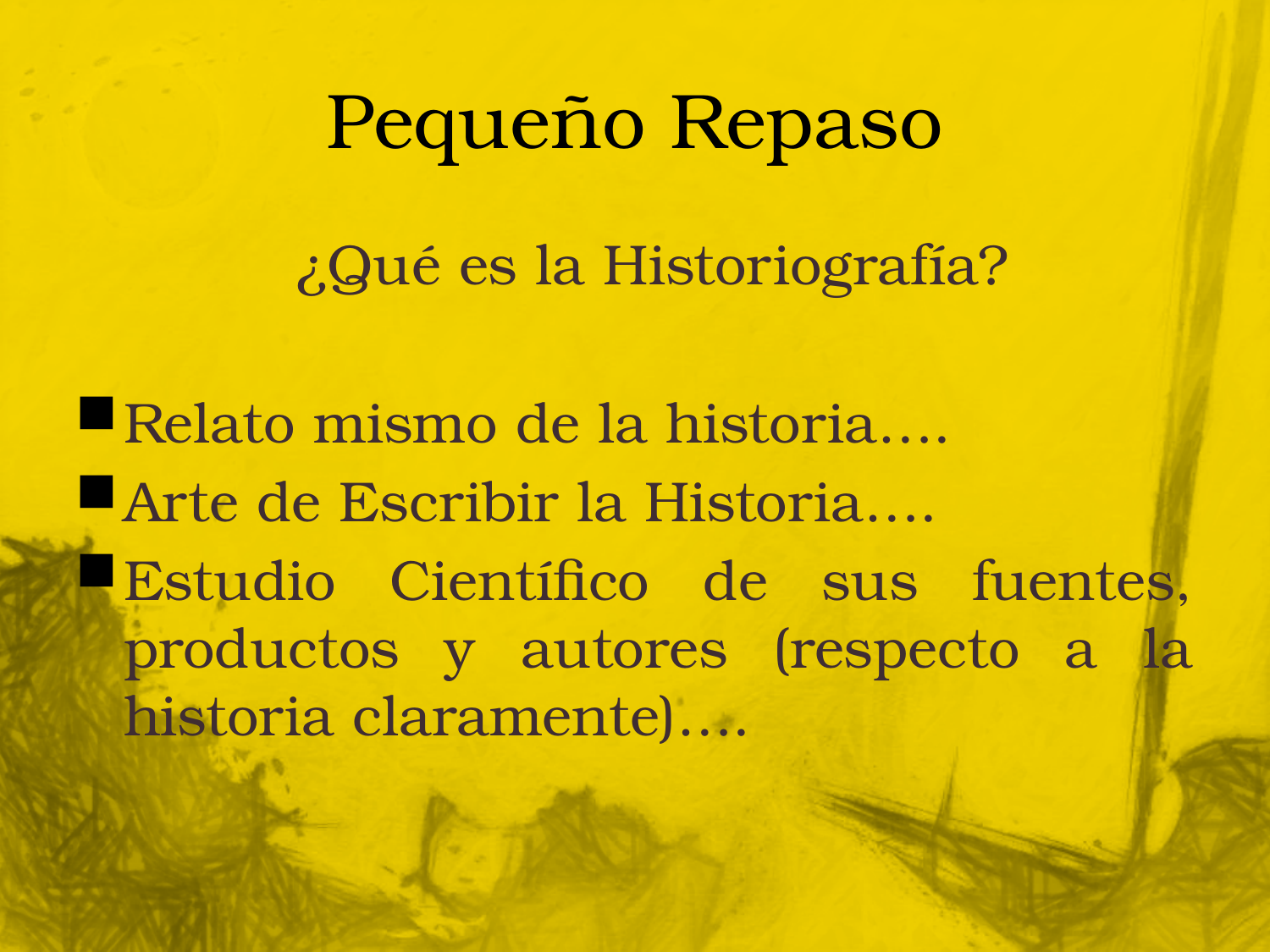

# Pequeño Repaso
  ¿Qué es la Historiografía?

Relato mismo de la historia….
Arte de Escribir la Historia….
Estudio Científico de sus fuentes, productos y autores (respecto a la historia claramente)….